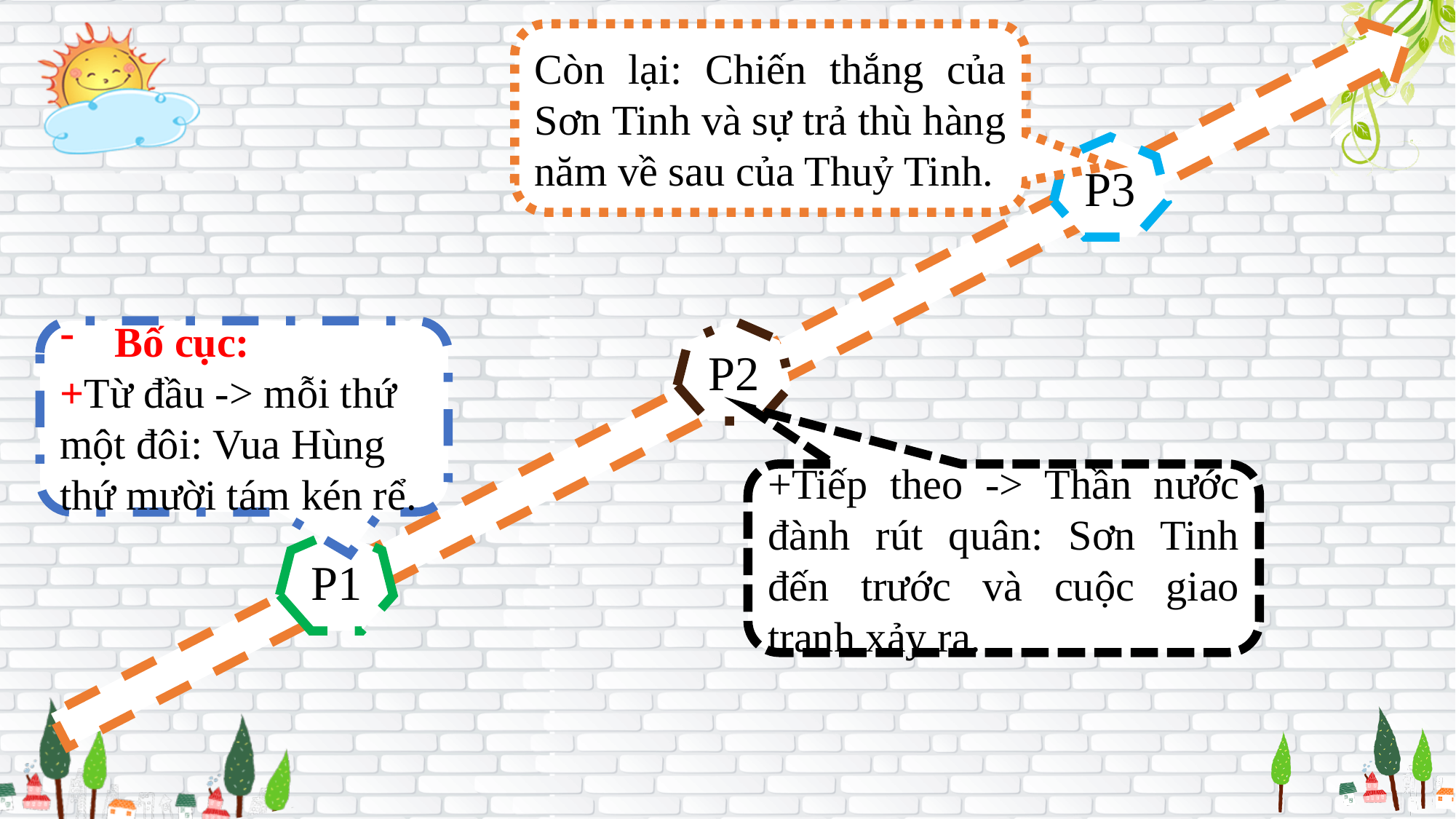

Còn lại: Chiến thắng của Sơn Tinh và sự trả thù hàng năm về sau của Thuỷ Tinh.
P3
Bố cục:
+Từ đầu -> mỗi thứ một đôi: Vua Hùng thứ mười tám kén rể.
P2
+Tiếp theo -> Thần nước đành rút quân: Sơn Tinh đến trước và cuộc giao tranh xảy ra.
P1